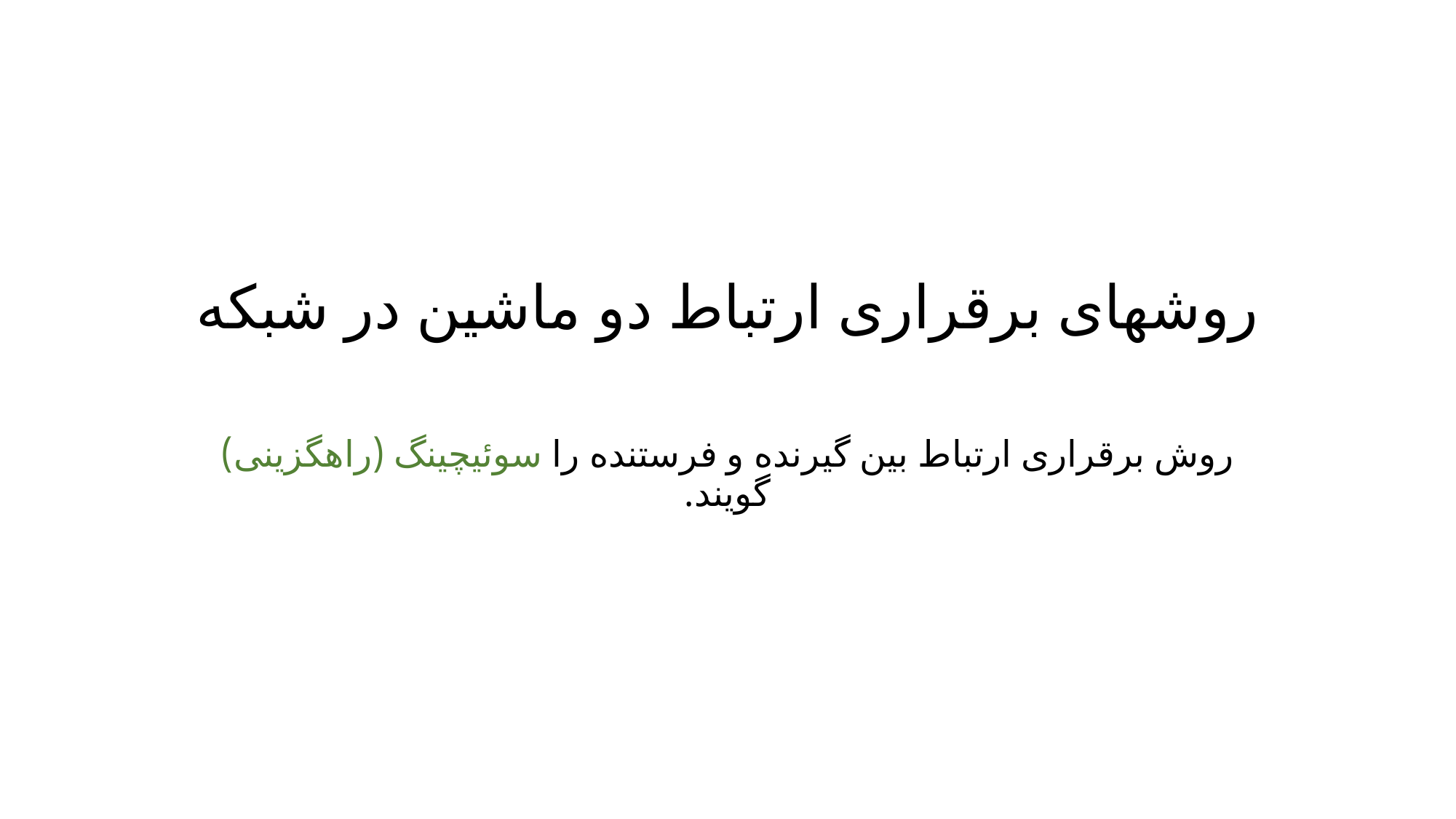

# روشهای برقراری ارتباط دو ماشین در شبکه
روش برقراری ارتباط بین گیرنده و فرستنده را سوئیچینگ (راهگزینی) گویند.